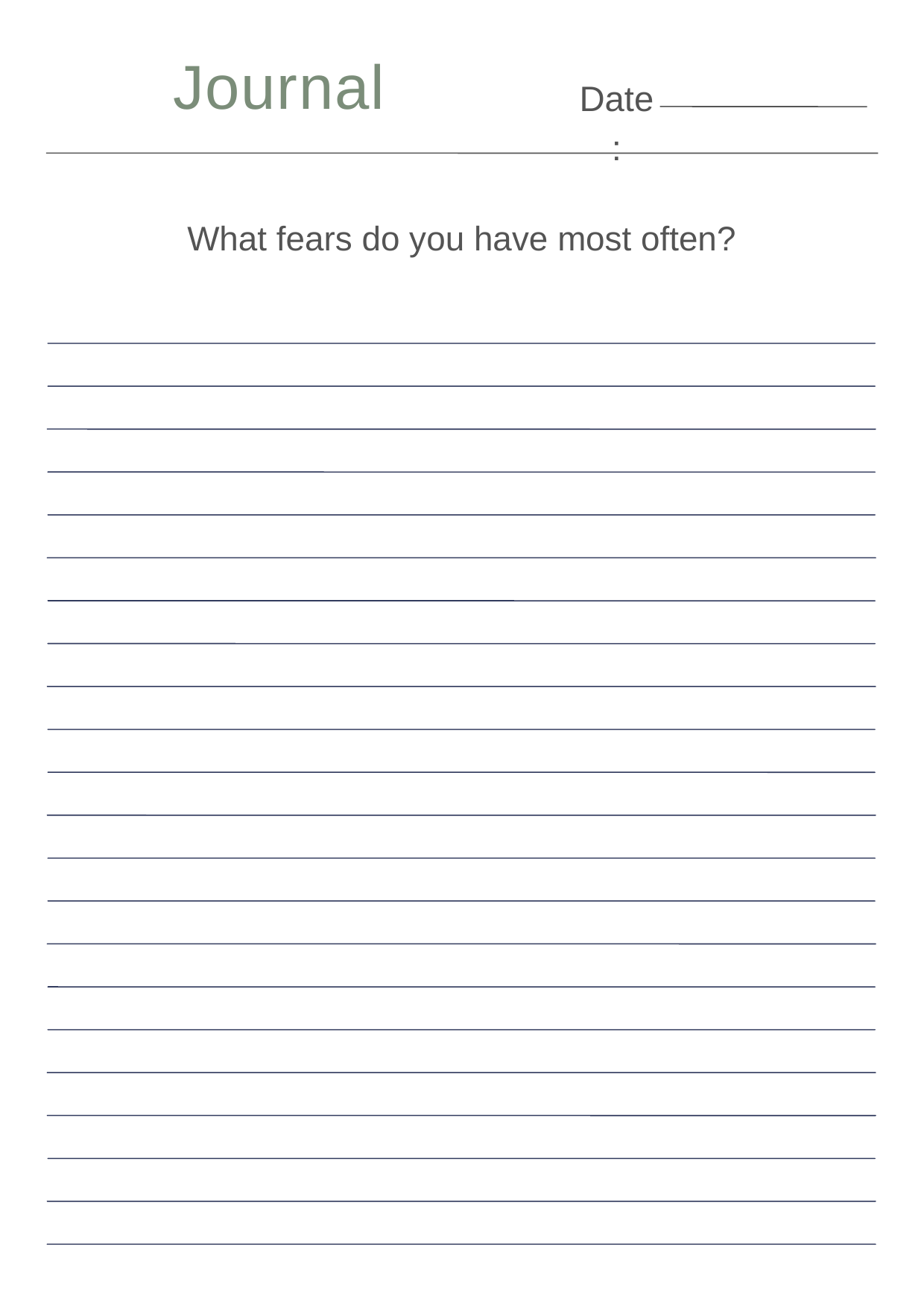

Journal
Date:

What fears do you have most often?